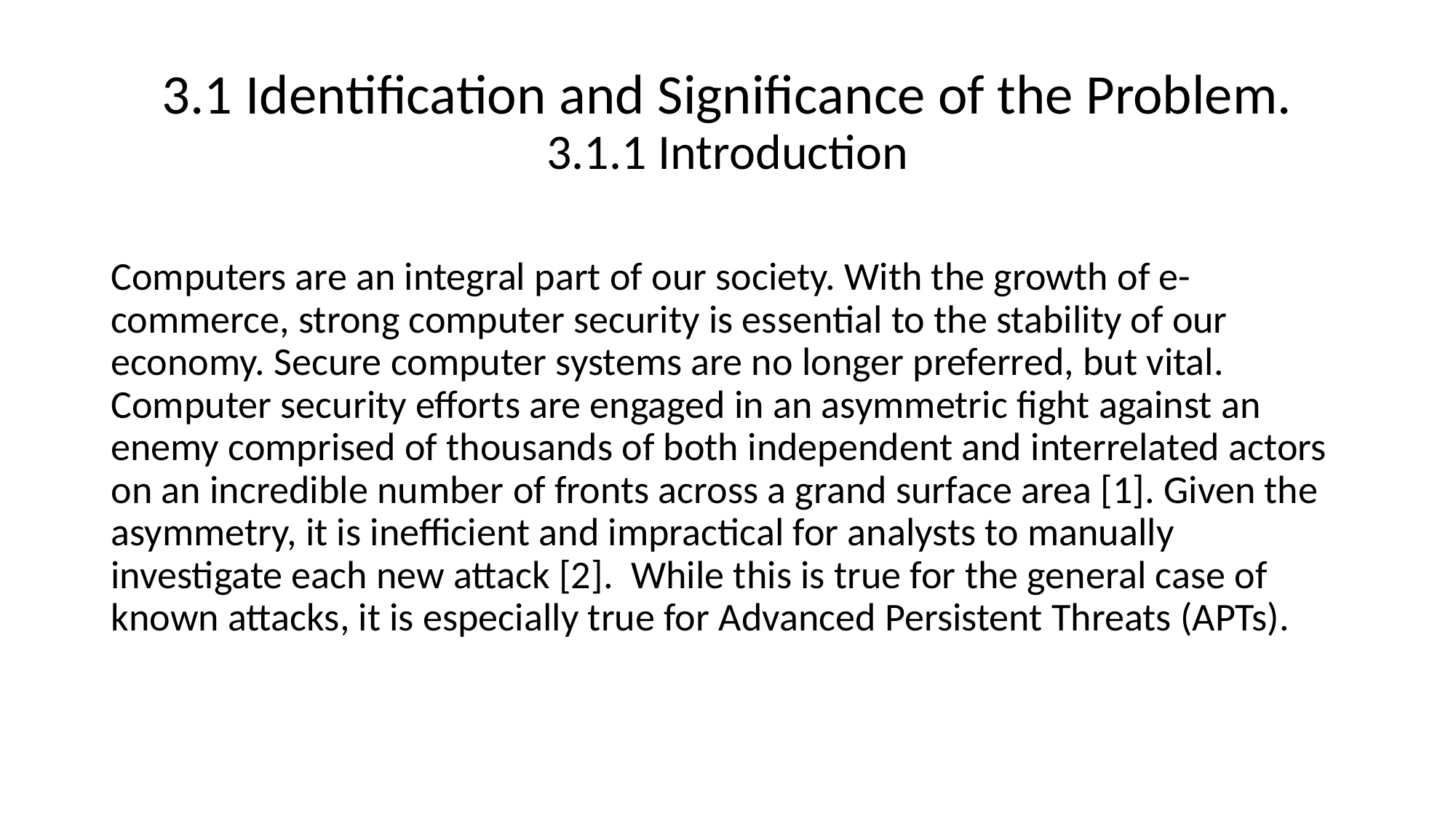

# 3.1 Identification and Significance of the Problem. 3.1.1 Introduction
Computers are an integral part of our society. With the growth of e-commerce, strong computer security is essential to the stability of our economy. Secure computer systems are no longer preferred, but vital. Computer security efforts are engaged in an asymmetric fight against an enemy comprised of thousands of both independent and interrelated actors on an incredible number of fronts across a grand surface area [1]. Given the asymmetry, it is inefficient and impractical for analysts to manually investigate each new attack [2].  While this is true for the general case of known attacks, it is especially true for Advanced Persistent Threats (APTs).